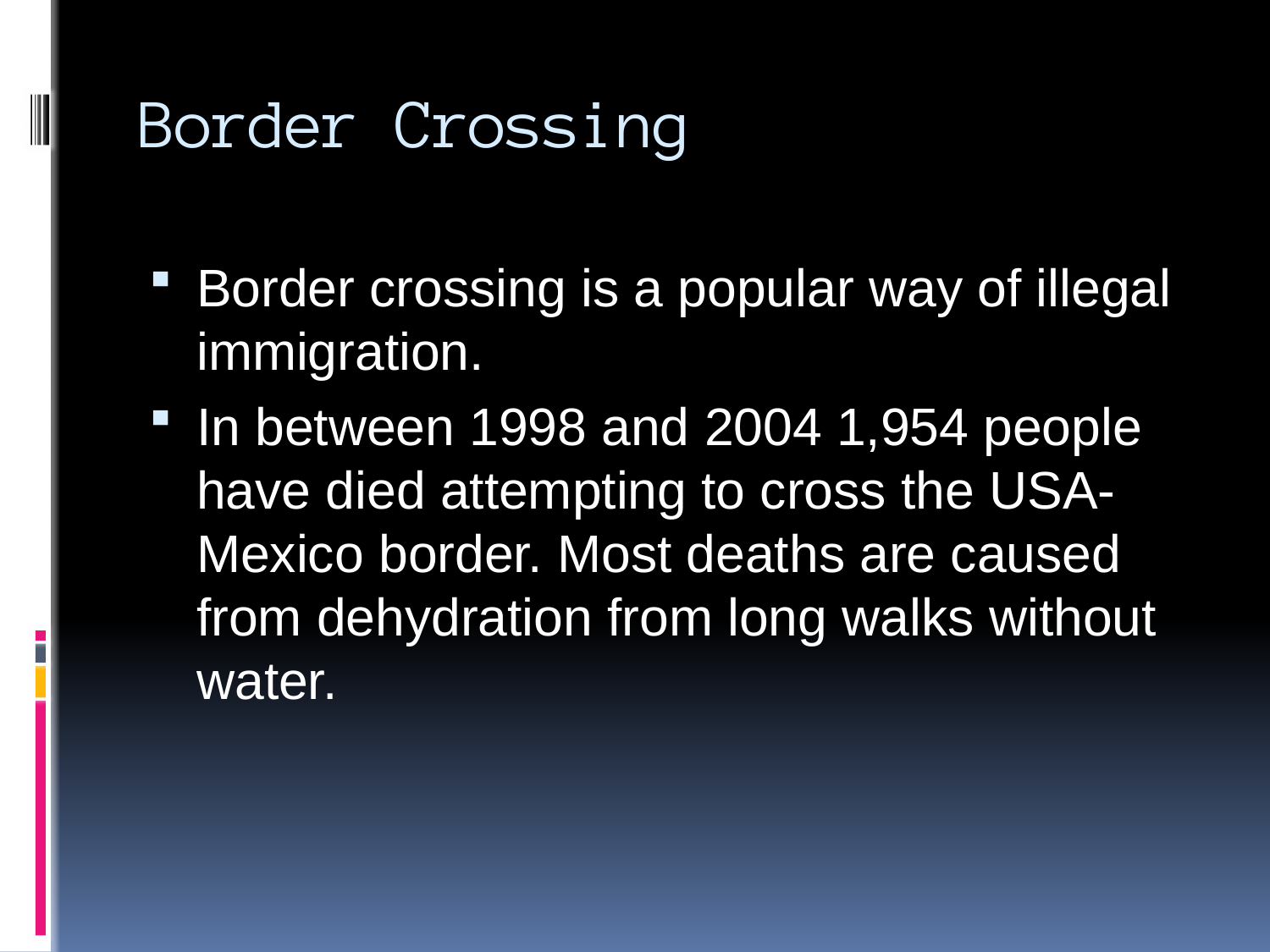

# Border Crossing
Border crossing is a popular way of illegal immigration.
In between 1998 and 2004 1,954 people have died attempting to cross the USA-Mexico border. Most deaths are caused from dehydration from long walks without water.